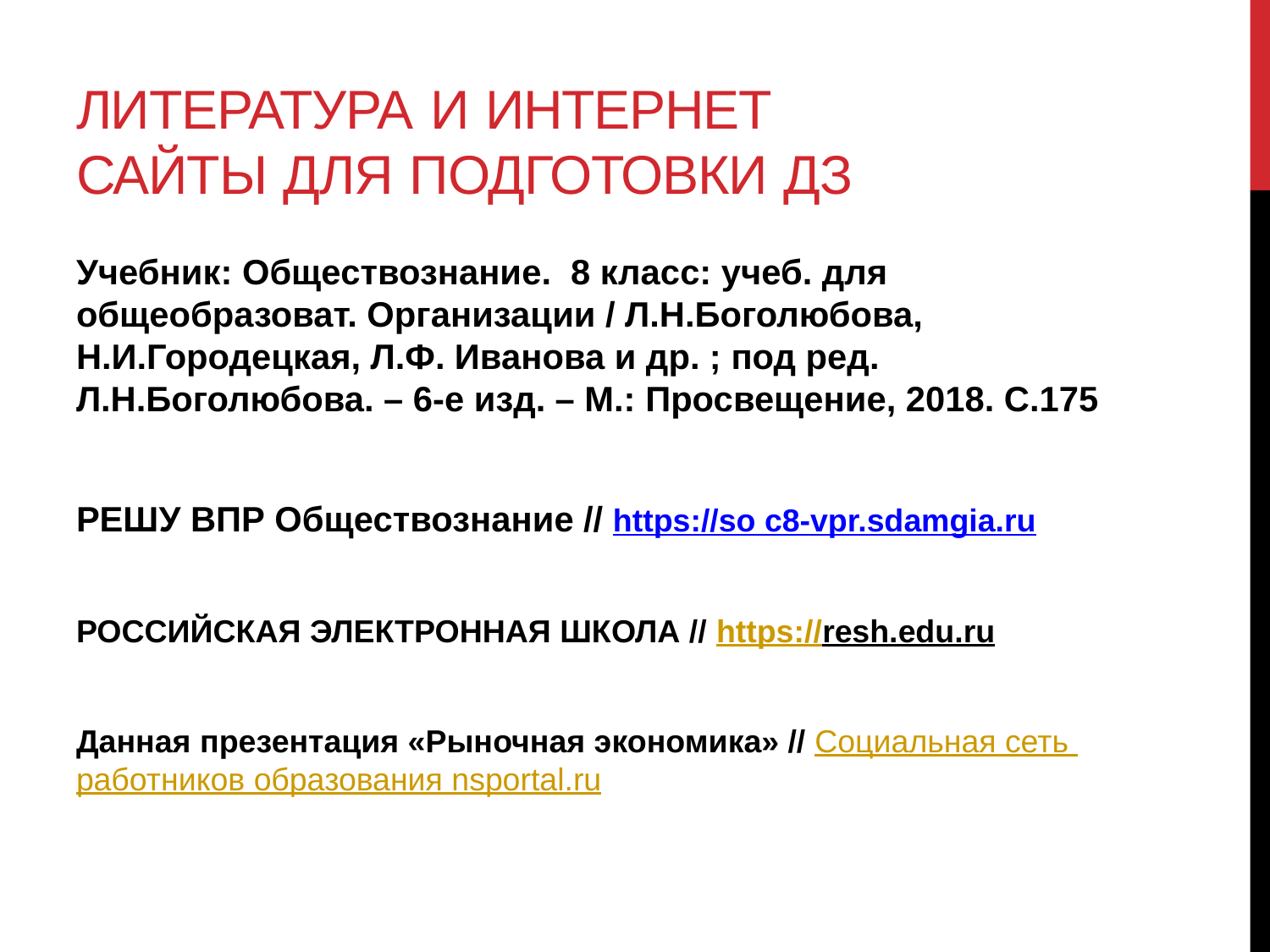

# Литература и интернет сайты для подготовки дз
Учебник: Обществознание.  8 класс: учеб. для общеобразоват. Организации / Л.Н.Боголюбова, Н.И.Городецкая, Л.Ф. Иванова и др. ; под ред. Л.Н.Боголюбова. – 6-е изд. – М.: Просвещение, 2018. С.175

РЕШУ ВПР Обществознание // https://so c8-vpr.sdamgia.ru

РОССИЙСКАЯ ЭЛЕКТРОННАЯ ШКОЛА // https://resh.edu.ru

Данная презентация «Рыночная экономика» // Социальная сеть работников образования nsportal.ru